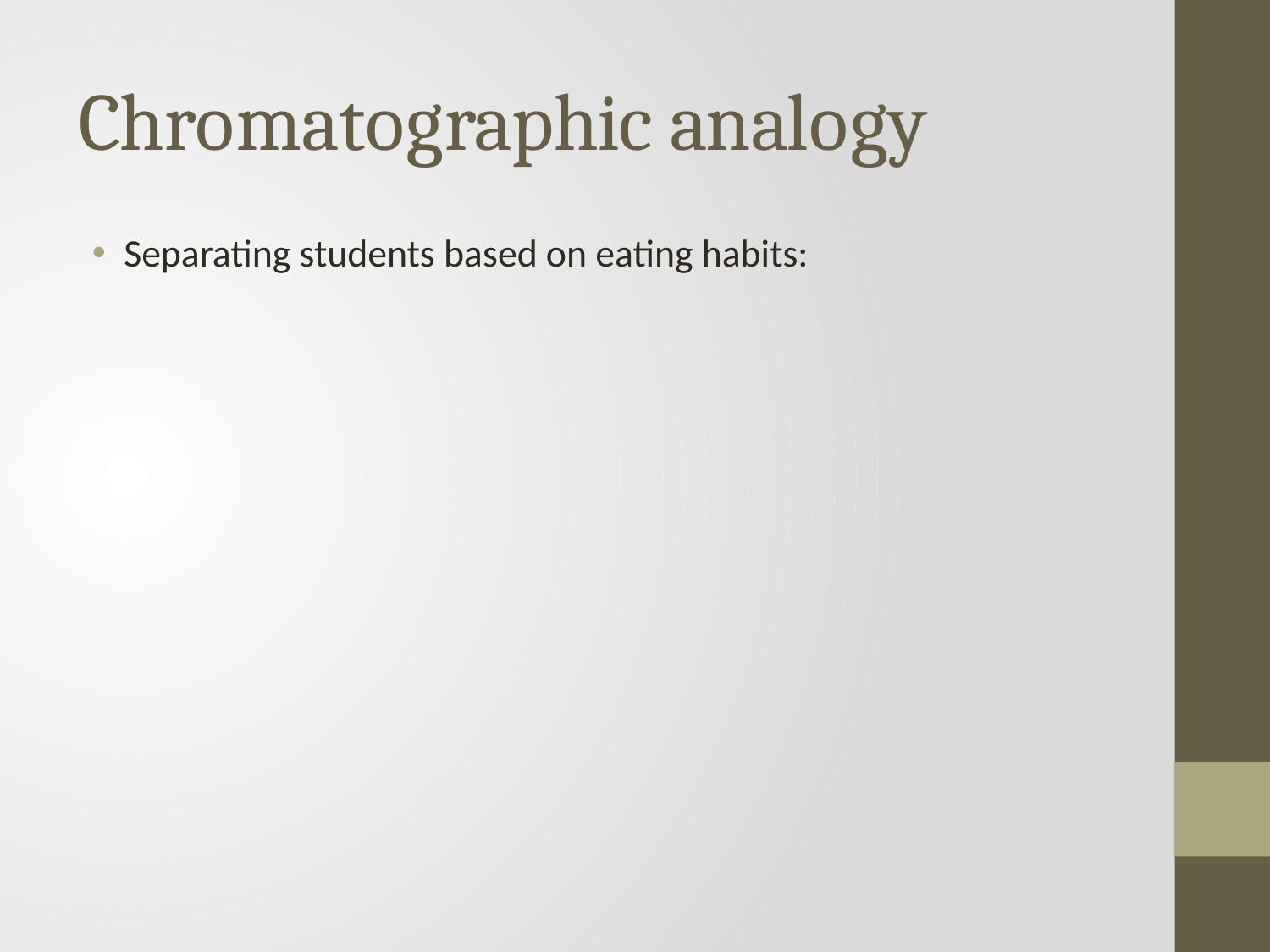

# Chromatographic analogy
Separating students based on eating habits: